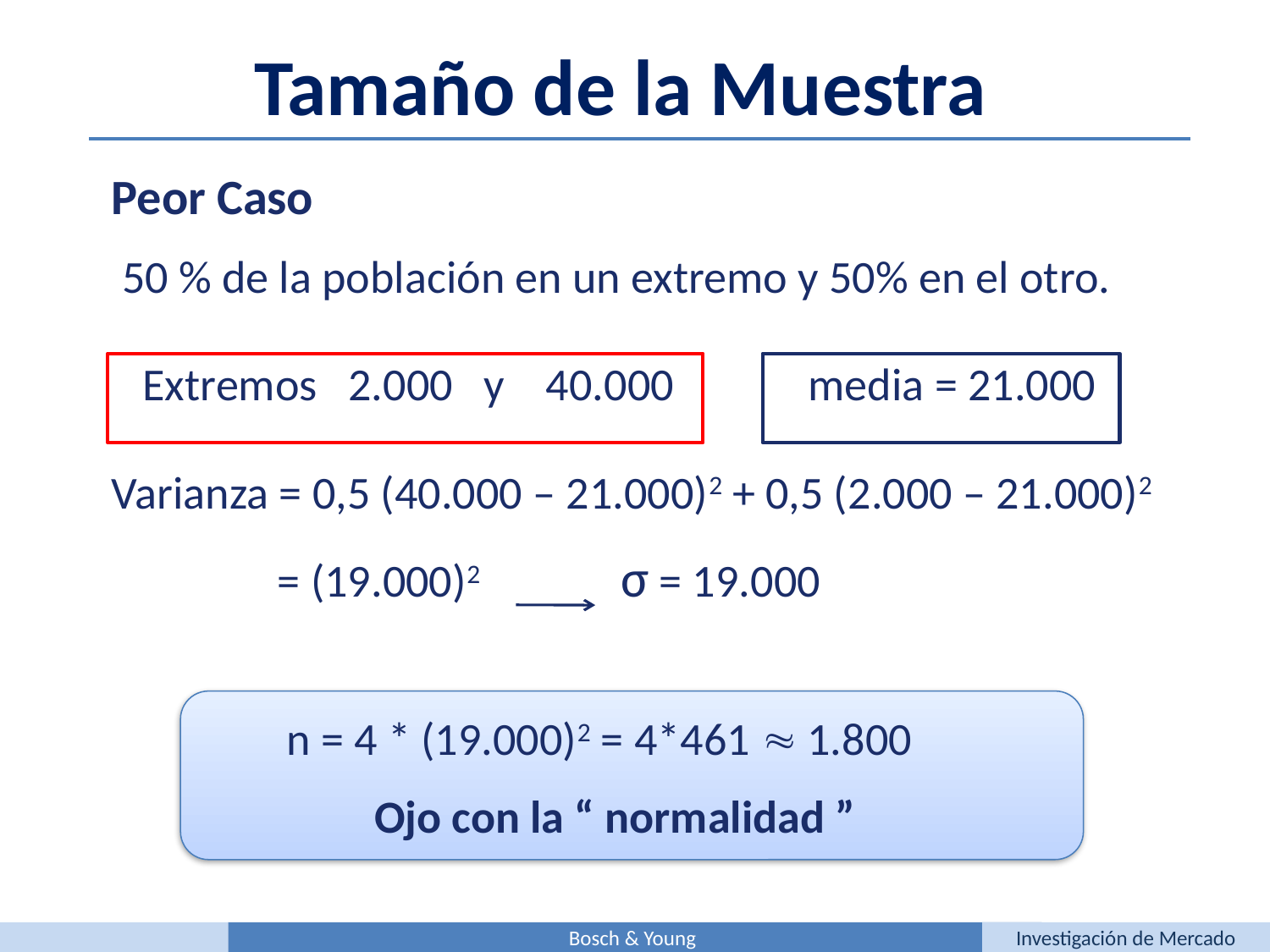

Tamaño de la Muestra
Peor Caso
 50 % de la población en un extremo y 50% en el otro.

   Extremos   2.000   y    40.000             media = 21.000

Varianza = 0,5 (40.000 – 21.000)2 + 0,5 (2.000 – 21.000)2
                = (19.000)2                    σ = 19.000

n = 4 * (19.000)2 = 4*461 ≈ 1.800
  Ojo con la “ normalidad ”

Bosch & Young
Investigación de Mercado